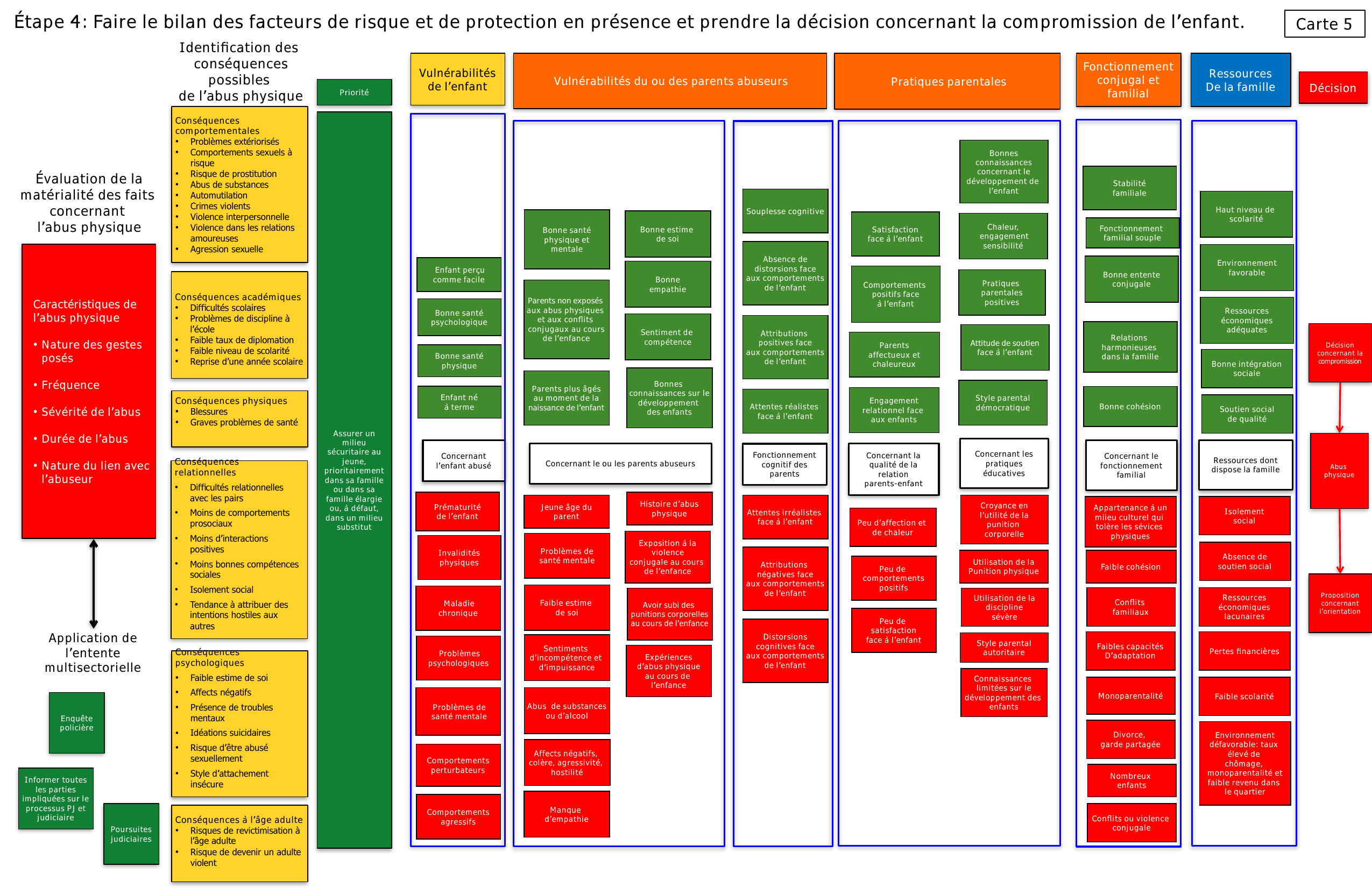

Étape 4: Faire le bilan des facteurs de risque et de protection en présence et prendre la décision concernant la compromission de l’enfant.
Carte 5
Identification des
conséquences possibles
de l’abus physique
 Vulnérabilités du ou des parents abuseurs
Vulnérabilités
de l’enfant
 Pratiques parentales
Fonctionnement conjugal et familial
Ressources
De la famille
Décision
Priorité
Conséquences comportementales
Problèmes extériorisés
Comportements sexuels à risque
Risque de prostitution
Abus de substances
Automutilation
Crimes violents
Violence interpersonnelle
Violence dans les relations amoureuses
Agression sexuelle
Assurer un milieu sécuritaire au jeune, prioritairement dans sa famille ou dans sa famille élargie ou, à défaut, dans un milieu substitut

Bonnes
connaissances
concernant le
développement de
l’enfant
Stabilité
familiale
Évaluation de la matérialité des faits
concernant
l’abus physique
Souplesse cognitive
Haut niveau de
scolarité
Bonne santé
physique et
mentale
Bonne estime
de soi
Satisfaction
face à l’enfant
Chaleur,
 engagement
sensibilité
Fonctionnement
familial souple
Absence de
distorsions face
aux comportements
de l’enfant
Caractéristiques de l’abus physique

Nature des gestes posés

Fréquence

Sévérité de l’abus

Durée de l’abus

Nature du lien avec l’abuseur
Environnement
favorable
Bonne entente
conjugale
 Enfant perçu
comme facile
Bonne
empathie
Comportements
positifs face
à l’enfant
Pratiques
parentales
positives

Conséquences académiques
Difficultés scolaires
Problèmes de discipline à l’école
Faible taux de diplomation
Faible niveau de scolarité
Reprise d’une année scolaire

Parents non exposés
aux abus physiques
et aux conflits
conjugaux au cours
de l’enfance
Ressources
économiques
adéquates
Bonne santé
psychologique
Sentiment de
compétence
Attributions
positives face
aux comportements
de l’enfant
Relations
harmonieuses
dans la famille
Décision concernant la compromission
Attitude de soutien
face à l’enfant
Parents
affectueux et
chaleureux
Bonne santé
physique
Bonne intégration
sociale
Bonnes
connaissances sur le
développement
des enfants
Parents plus âgés
au moment de la
naissance de l’enfant
Style parental
démocratique
Enfant né
à terme
Bonne cohésion
Engagement
relationnel face
aux enfants
Attentes réalistes
face à l’enfant

Conséquences physiques
Blessures
Graves problèmes de santé

Soutien social
de qualité
Abus
physique
Concernant les
pratiques
éducatives
Concernant l’enfant abusé
Ressources dont
dispose la famille
Concernant le
fonctionnement
familial
Concernant le ou les parents abuseurs
Concernant la qualité de la relation
parents-enfant
Fonctionnement
cognitif des parents
Conséquences relationnelles
Difficultés relationnelles avec les pairs
Moins de comportements prosociaux
Moins d’interactions positives
Moins bonnes compétences sociales
Isolement social
Tendance à attribuer des intentions hostiles aux autres

 Prématurité
de l’enfant
Histoire d’abus
physique
Croyance en
l’utilité de la
punition
corporelle
Attentes irréalistes
face à l’enfant
Jeune âge du
parent
Appartenance à un
miieu culturel qui
tolère les sévices
physiques
Isolement
social
Peu d’affection et
de chaleur
Exposition à la
violence
conjugale au cours
de l’enfance
Problèmes de
santé mentale
 Invalidités
physiques
Absence de
soutien social
Attributions
négatives face
aux comportements
de l’enfant
Utilisation de la
Punition physique
Faible cohésion
Peu de
comportements
positifs
Proposition concernant l’orientation
Faible estime
de soi
 Maladie
chronique
Conflits
familiaux
Ressources
économiques
lacunaires
Avoir subi des
punitions corporelles
au cours de l’enfance
Utilisation de la
discipline
sévère
Peu de
satisfaction
face à l’enfant
Distorsions
cognitives face
aux comportements
de l’enfant
Application de l’entente multisectorielle
Faibles capacités
D’adaptation
Pertes financières
Style parental
autoritaire
Sentiments
d’incompétence et
d’impuissance
 Problèmes
psychologiques
Expériences
d’abus physique
au cours de
l’enfance
Conséquences psychologiques
Faible estime de soi
Affects négatifs
Présence de troubles mentaux
Idéations suicidaires
Risque d’être abusé sexuellement
Style d’attachement insécure

Connaissances
limitées sur le
développement des
enfants
Monoparentalité
Faible scolarité
 Problèmes de
 santé mentale
Abus  de substances
ou d’alcool
Enquête policière
Divorce,
garde partagée
Environnement
défavorable: taux
élevé de
chômage,
monoparentalité et
faible revenu dans
le quartier
Affects négatifs,
colère, agressivité,
hostilité
 Comportements
perturbateurs
Nombreux
enfants
Informer toutes les parties impliquées sur le processus PJ et judiciaire
Manque
d’empathie
 Comportements
agressifs
Poursuites judiciaires
Conflits ou violence
conjugale

Conséquences à l’âge adulte
Risques de revictimisation à l’âge adulte
Risque de devenir un adulte violent